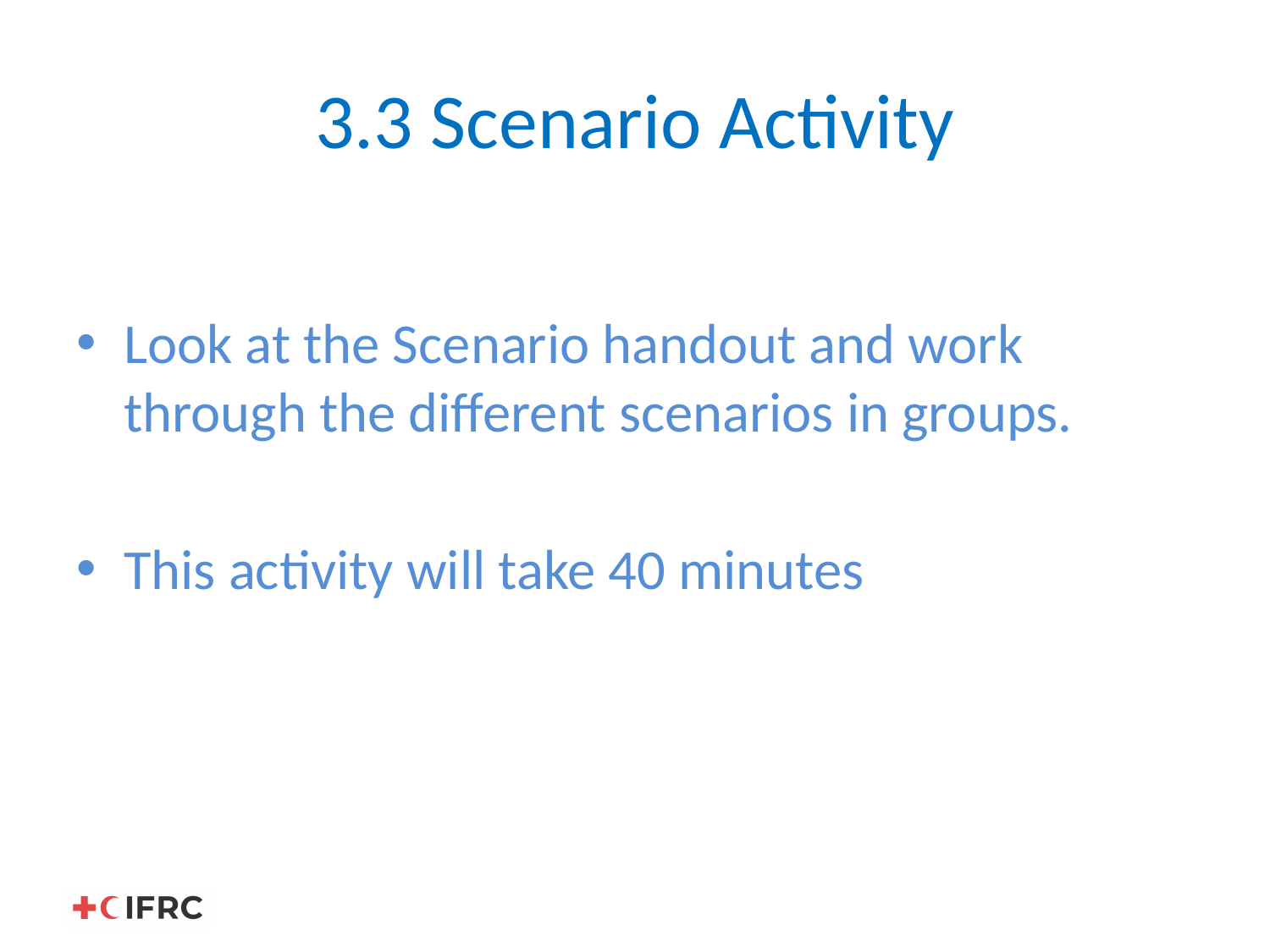

# 3.3 Scenario Activity

Look at the Scenario handout and work through the different scenarios in groups.

This activity will take 40 minutes